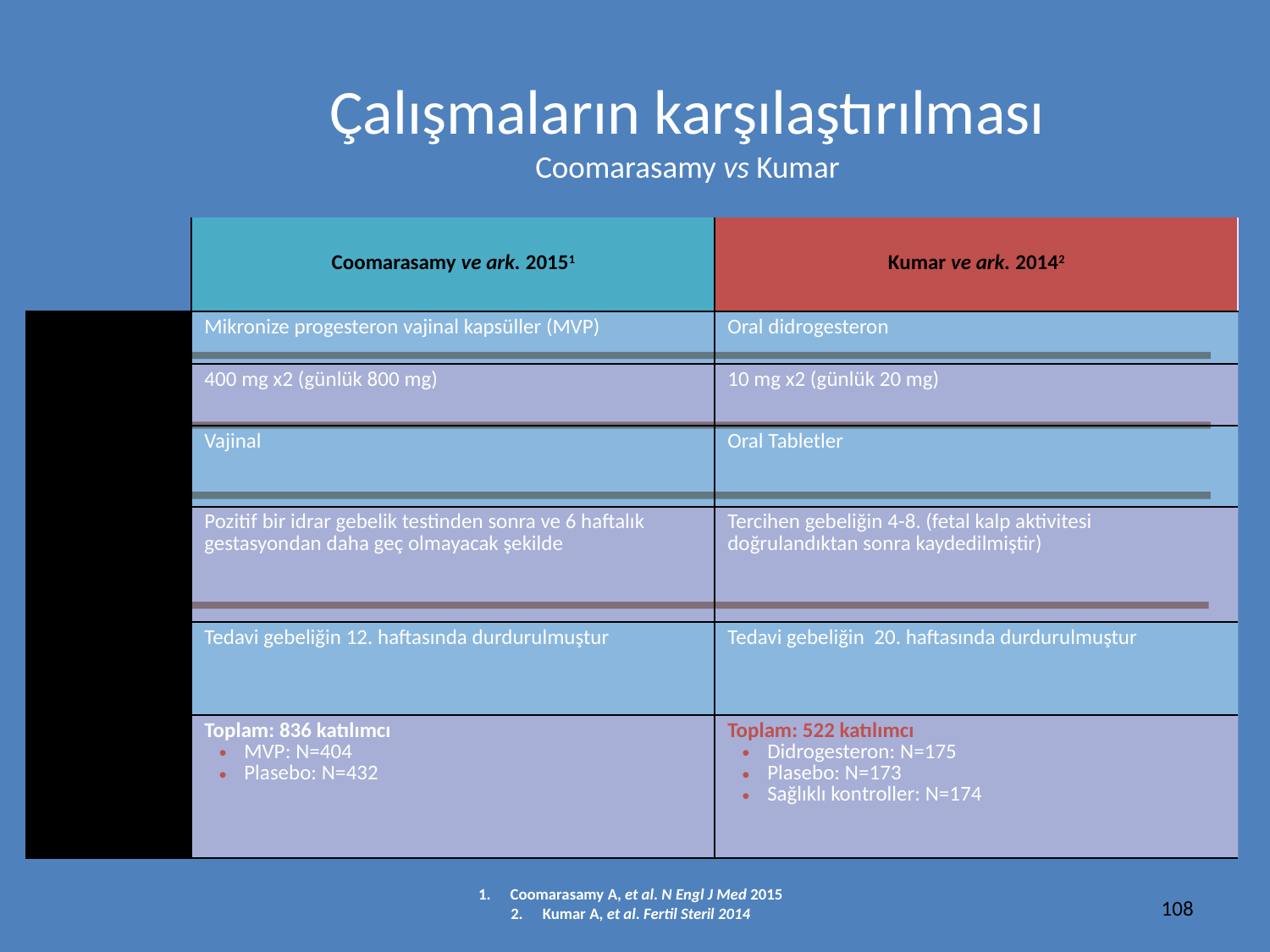

# Çalışmaların karşılaştırılması Coomarasamy vs Kumar
|  | Coomarasamy ve ark. 20151 | Kumar ve ark. 20142 |
| --- | --- | --- |
| Aktif ilaç | Mikronize progesteron vajinal kapsüller (MVP) | Oral didrogesteron |
| Dozaj | 400 mg x2 (günlük 800 mg) | 10 mg x2 (günlük 20 mg) |
| Formülasyon | Vajinal | Oral Tabletler |
| Tedavi başlangıcı | Pozitif bir idrar gebelik testinden sonra ve 6 haftalık gestasyondan daha geç olmayacak şekilde | Tercihen gebeliğin 4-8. (fetal kalp aktivitesi doğrulandıktan sonra kaydedilmiştir) |
| Tedavi sonu | Tedavi gebeliğin 12. haftasında durdurulmuştur | Tedavi gebeliğin 20. haftasında durdurulmuştur |
| Hasta sayısı | Toplam: 836 katılımcı MVP: N=404 Plasebo: N=432 | Toplam: 522 katılımcı Didrogesteron: N=175 Plasebo: N=173 Sağlıklı kontroller: N=174 |

Coomarasamy A, et al. N Engl J Med 2015
Kumar A, et al. Fertil Steril 2014
108